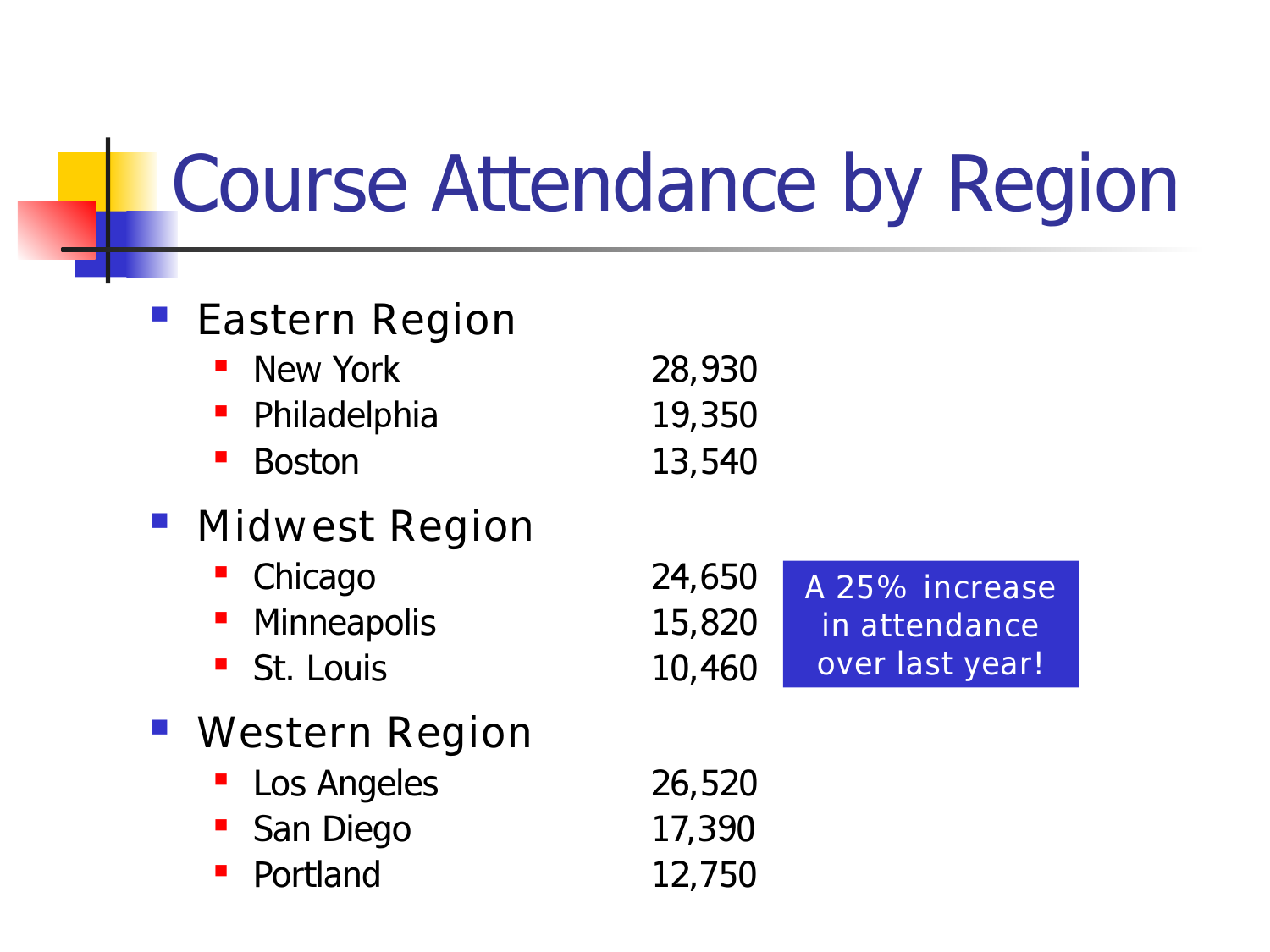

# Course Attendance by Region
Eastern Region
New York	28,930
Philadelphia	19,350
Boston	13,540
Midwest Region
Chicago	24,650
Minneapolis	15,820
St. Louis	10,460
Western Region
Los Angeles	26,520
San Diego	17,390
Portland	12,750
A 25% increase in attendance over last year!